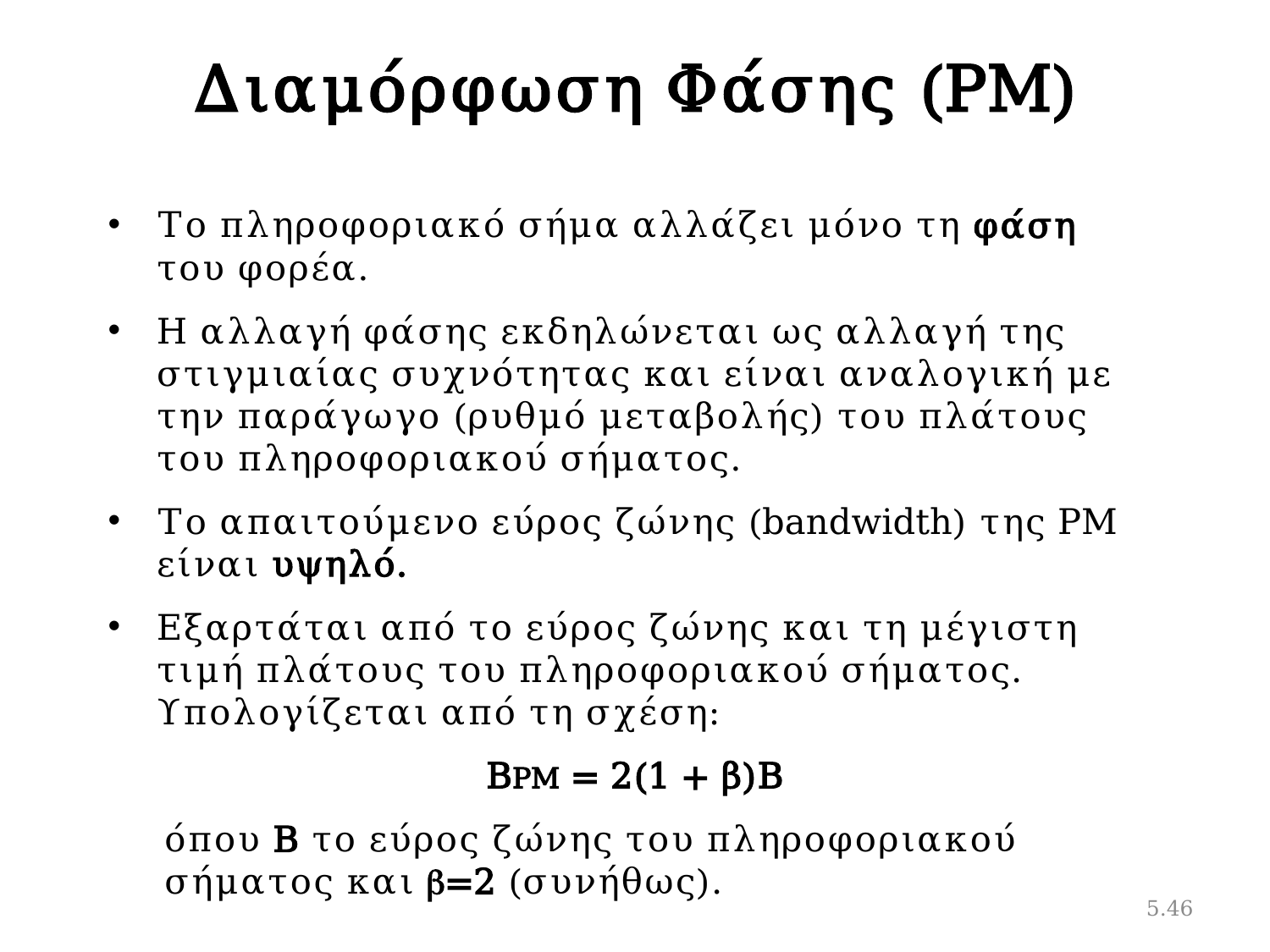

# Διαμόρφωση Φάσης (PM)
Το πληροφοριακό σήμα αλλάζει μόνο τη φάση  του φορέα.
Η αλλαγή φάσης εκδηλώνεται ως αλλαγή της στιγμιαίας συχνότητας και είναι αναλογική με την παράγωγο (ρυθμό μεταβολής) του πλάτους του πληροφοριακού σήματος.
Το απαιτούμενο εύρος ζώνης (bandwidth) της PM είναι υψηλό.
Εξαρτάται από το εύρος ζώνης και τη μέγιστη τιμή πλάτους του πληροφοριακού σήματος. Υπολογίζεται από τη σχέση:
BPM = 2(1 + β)B
όπου Β το εύρος ζώνης του πληροφοριακού σήματος και β=2 (συνήθως).
5.46